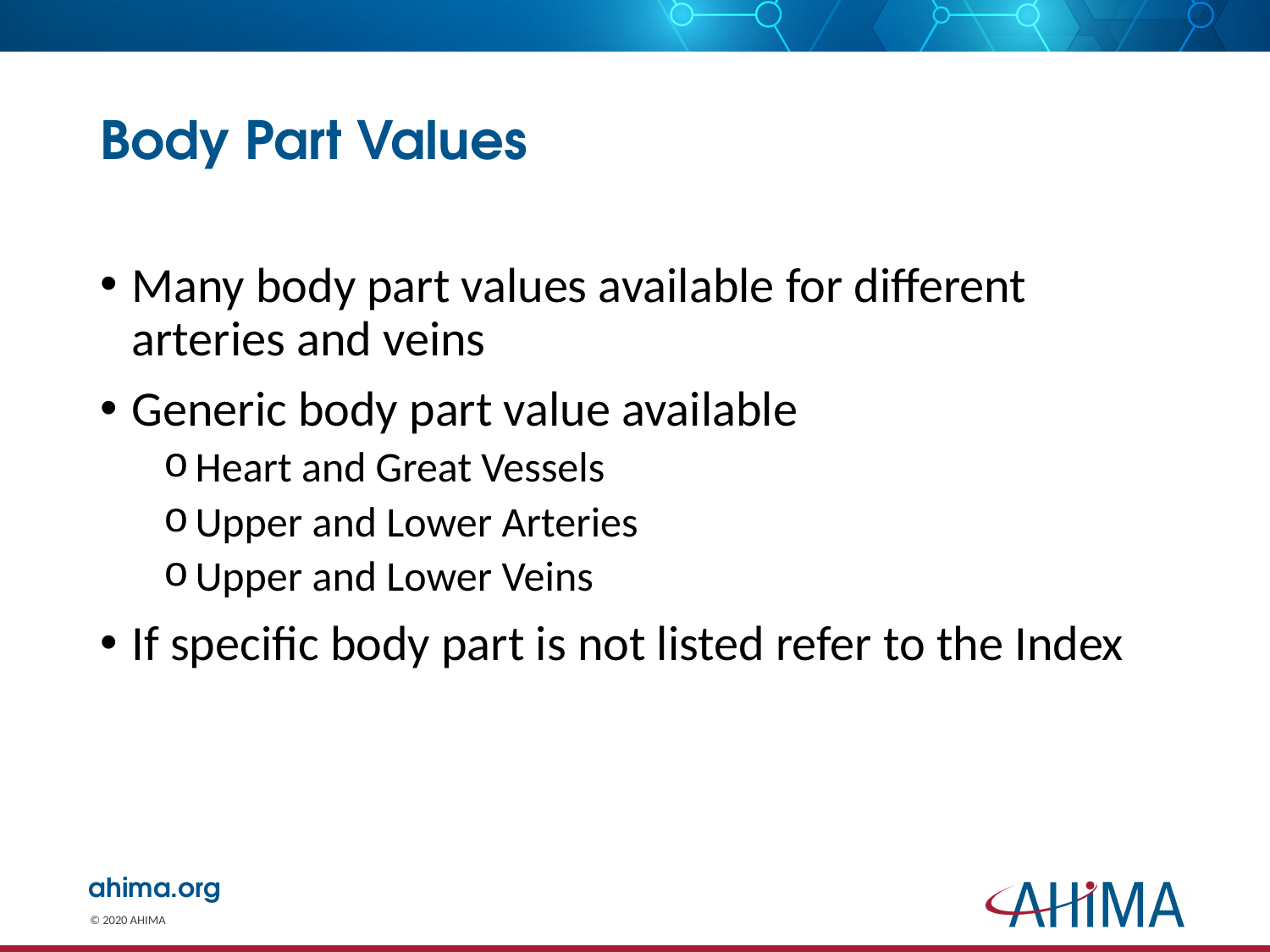

# Body Part Values
Many body part values available for different arteries and veins
Generic body part value available
Heart and Great Vessels
Upper and Lower Arteries
Upper and Lower Veins
If specific body part is not listed refer to the Index